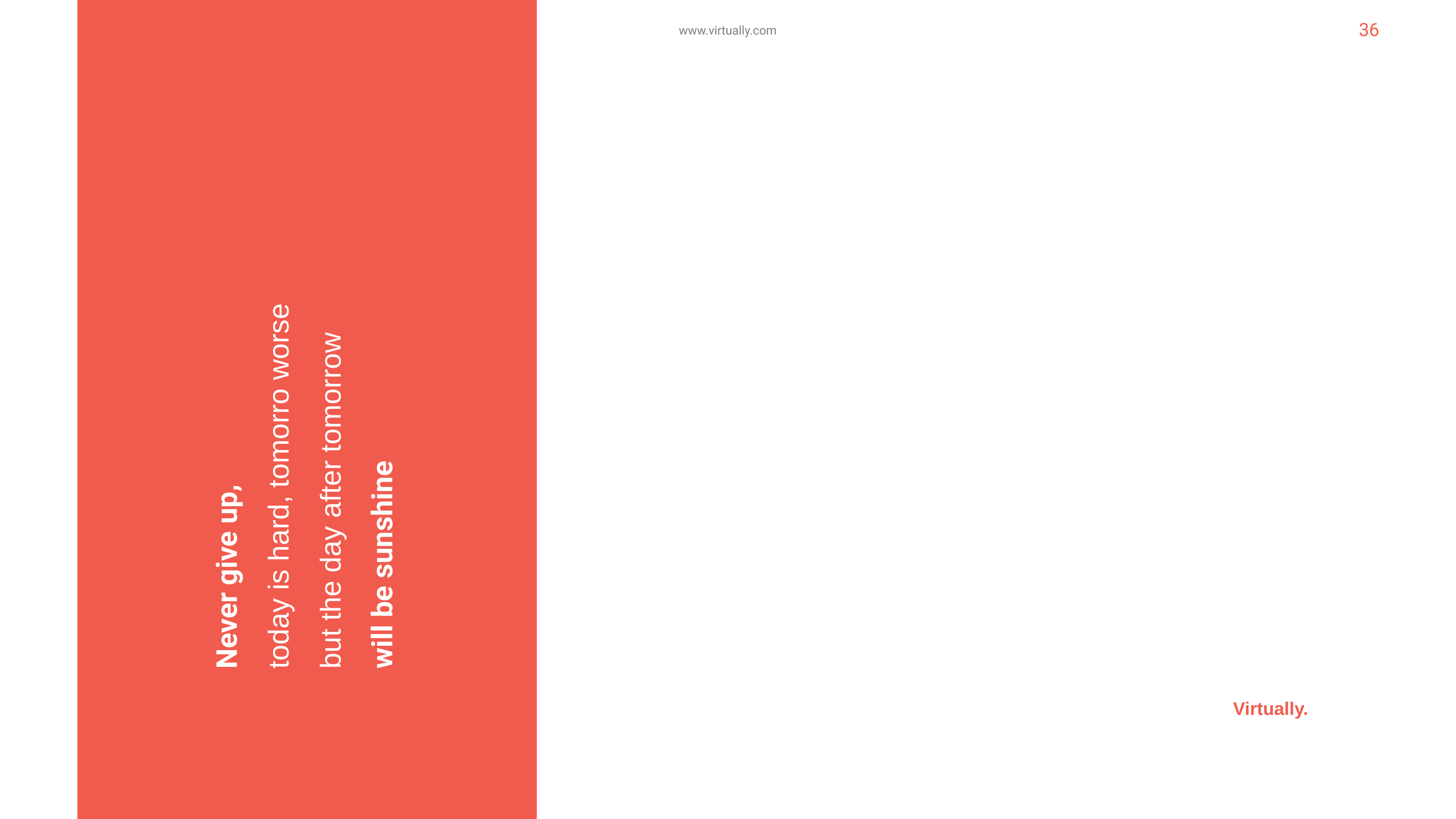

36
www.virtually.com

Never give up,
today is hard, tomorro worse but the day after tomorrow
will be sunshine
Virtually.